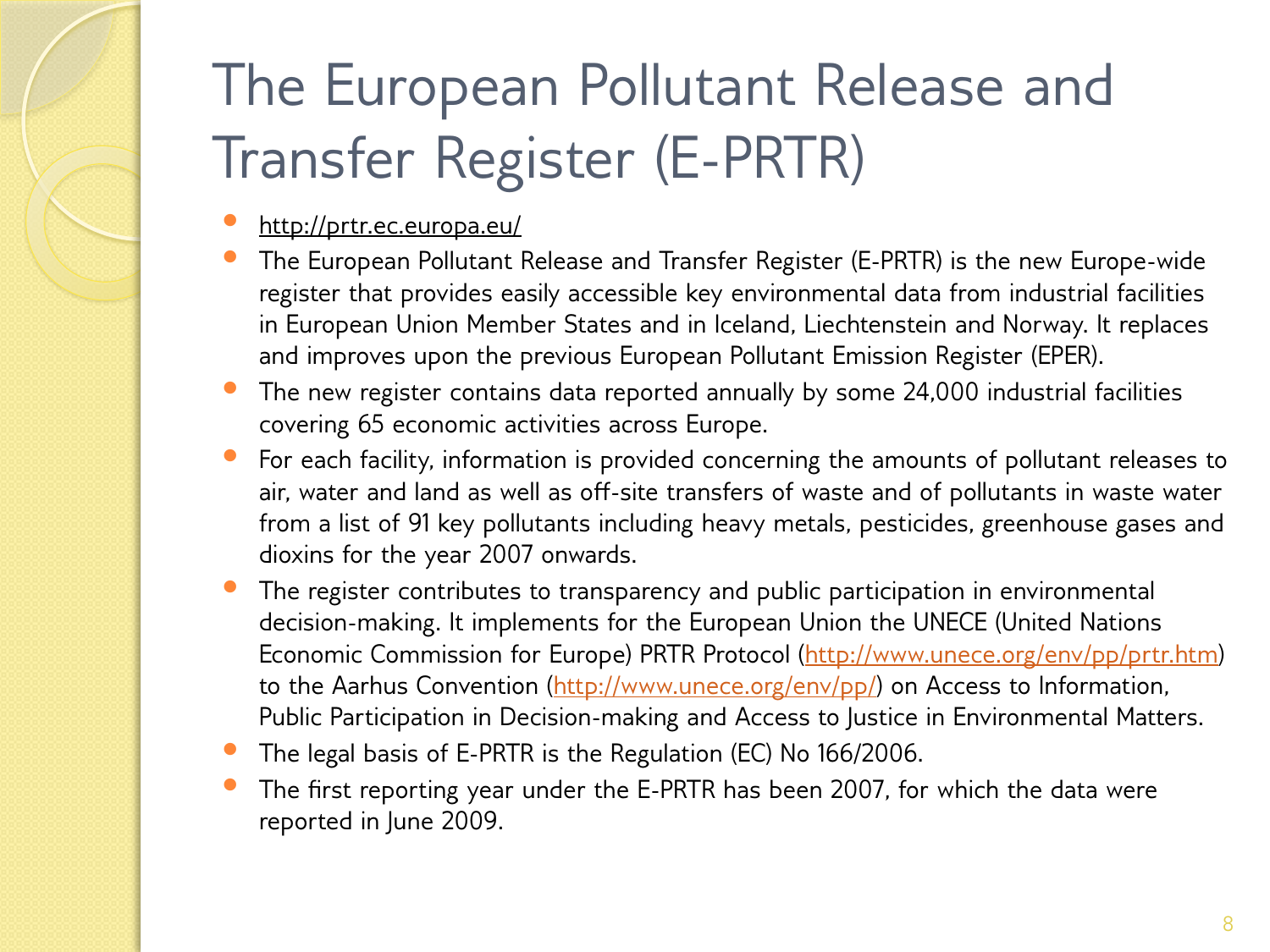

# The European Pollutant Release and Transfer Register (E-PRTR)
http://prtr.ec.europa.eu/
The European Pollutant Release and Transfer Register (E-PRTR) is the new Europe-wide register that provides easily accessible key environmental data from industrial facilities in European Union Member States and in Iceland, Liechtenstein and Norway. It replaces and improves upon the previous European Pollutant Emission Register (EPER).
The new register contains data reported annually by some 24,000 industrial facilities covering 65 economic activities across Europe.
For each facility, information is provided concerning the amounts of pollutant releases to air, water and land as well as off-site transfers of waste and of pollutants in waste water from a list of 91 key pollutants including heavy metals, pesticides, greenhouse gases and dioxins for the year 2007 onwards.
The register contributes to transparency and public participation in environmental decision-making. It implements for the European Union the UNECE (United Nations Economic Commission for Europe) PRTR Protocol (http://www.unece.org/env/pp/prtr.htm) to the Aarhus Convention (http://www.unece.org/env/pp/) on Access to Information, Public Participation in Decision-making and Access to Justice in Environmental Matters.
The legal basis of E-PRTR is the Regulation (EC) No 166/2006.
The first reporting year under the E-PRTR has been 2007, for which the data were reported in June 2009.

8